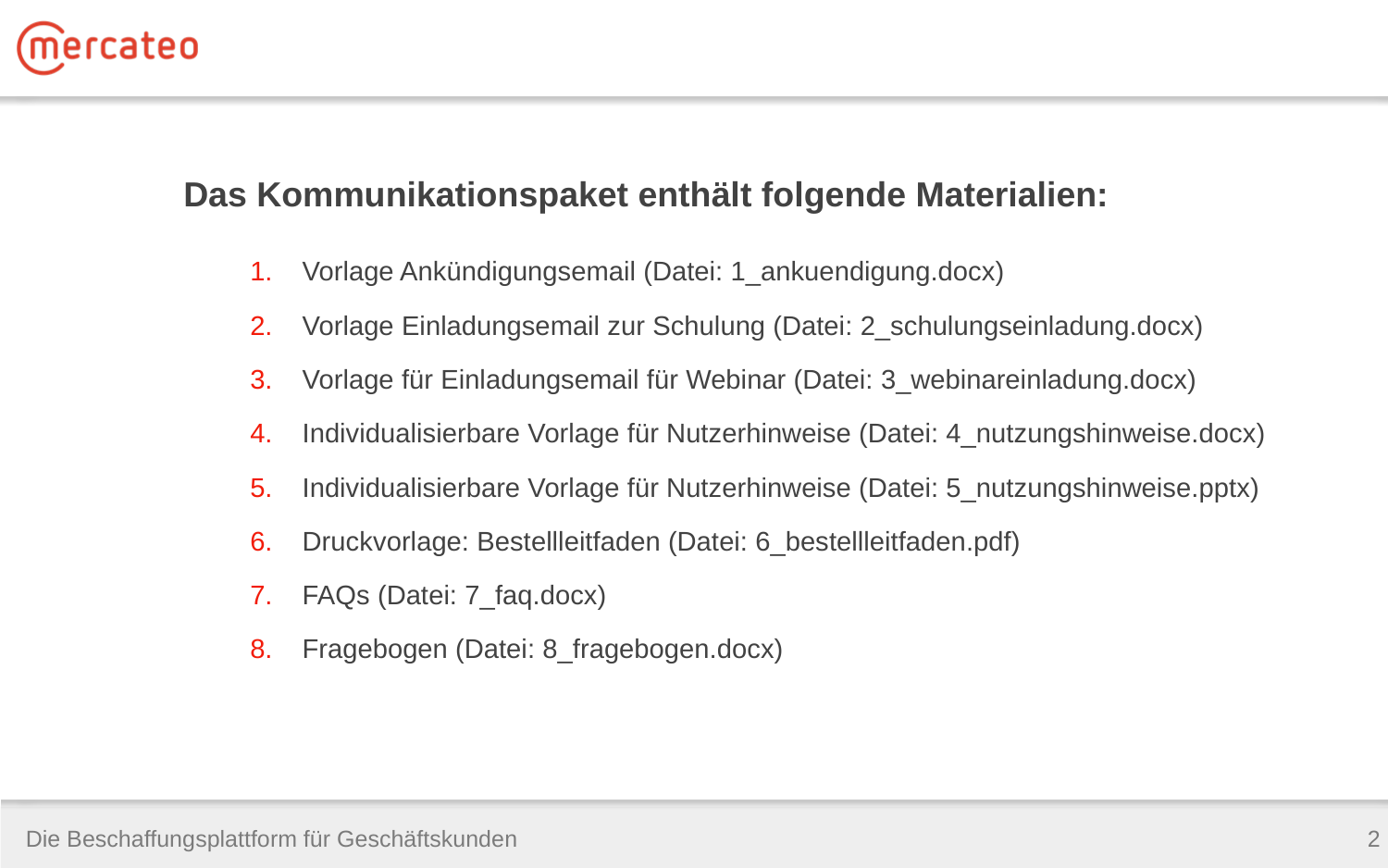

Das Kommunikationspaket enthält folgende Materialien:
Vorlage Ankündigungsemail (Datei: 1_ankuendigung.docx)
Vorlage Einladungsemail zur Schulung (Datei: 2_schulungseinladung.docx)
Vorlage für Einladungsemail für Webinar (Datei: 3_webinareinladung.docx)
Individualisierbare Vorlage für Nutzerhinweise (Datei: 4_nutzungshinweise.docx)
Individualisierbare Vorlage für Nutzerhinweise (Datei: 5_nutzungshinweise.pptx)
Druckvorlage: Bestellleitfaden (Datei: 6_bestellleitfaden.pdf)
FAQs (Datei: 7_faq.docx)
Fragebogen (Datei: 8_fragebogen.docx)